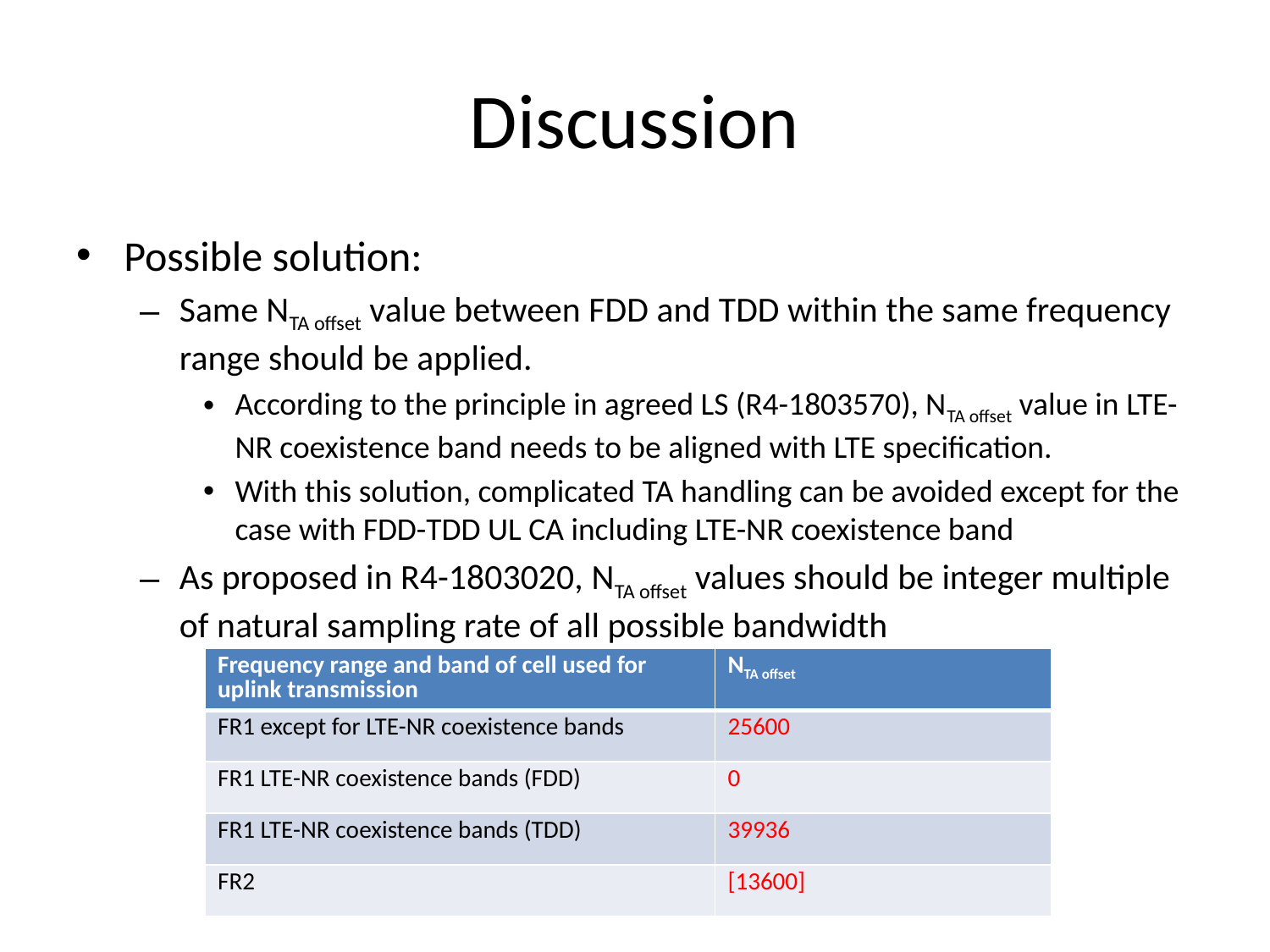

# Discussion
Possible solution:
Same NTA offset value between FDD and TDD within the same frequency range should be applied.
According to the principle in agreed LS (R4-1803570), NTA offset value in LTE-NR coexistence band needs to be aligned with LTE specification.
With this solution, complicated TA handling can be avoided except for the case with FDD-TDD UL CA including LTE-NR coexistence band
As proposed in R4-1803020, NTA offset values should be integer multiple of natural sampling rate of all possible bandwidth
| Frequency range and band of cell used for uplink transmission | NTA offset |
| --- | --- |
| FR1 except for LTE-NR coexistence bands | 25600 |
| FR1 LTE-NR coexistence bands (FDD) | 0 |
| FR1 LTE-NR coexistence bands (TDD) | 39936 |
| FR2 | [13600] |